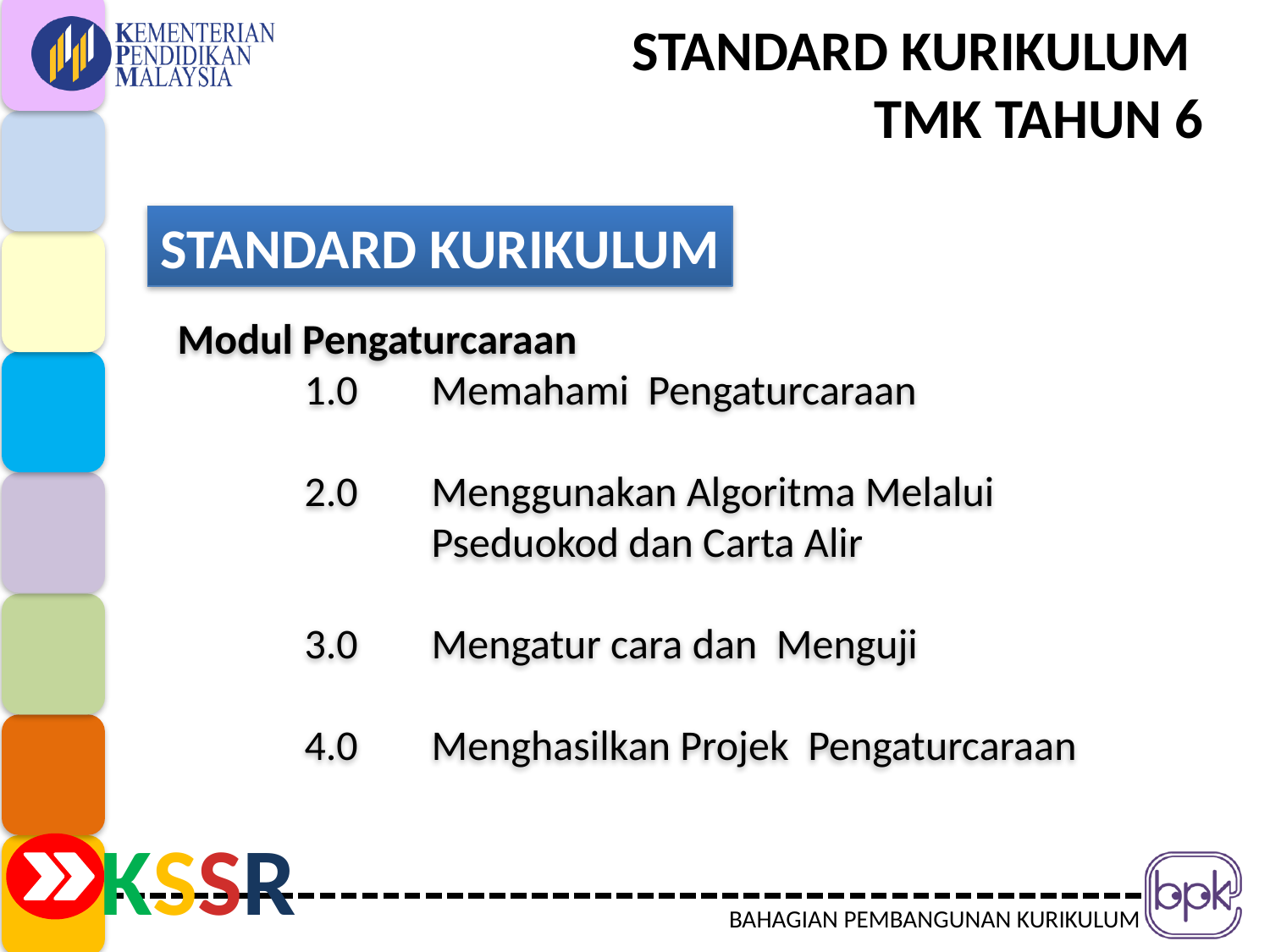

# STANDARD KURIKULUM TMK TAHUN 6
STANDARD KURIKULUM
Modul Pengaturcaraan
	1.0 	Memahami  Pengaturcaraan

	2.0  	Menggunakan Algoritma Melalui 			Pseduokod dan Carta Alir

	3.0 	Mengatur cara dan  Menguji

	4.0 	Menghasilkan Projek  Pengaturcaraan